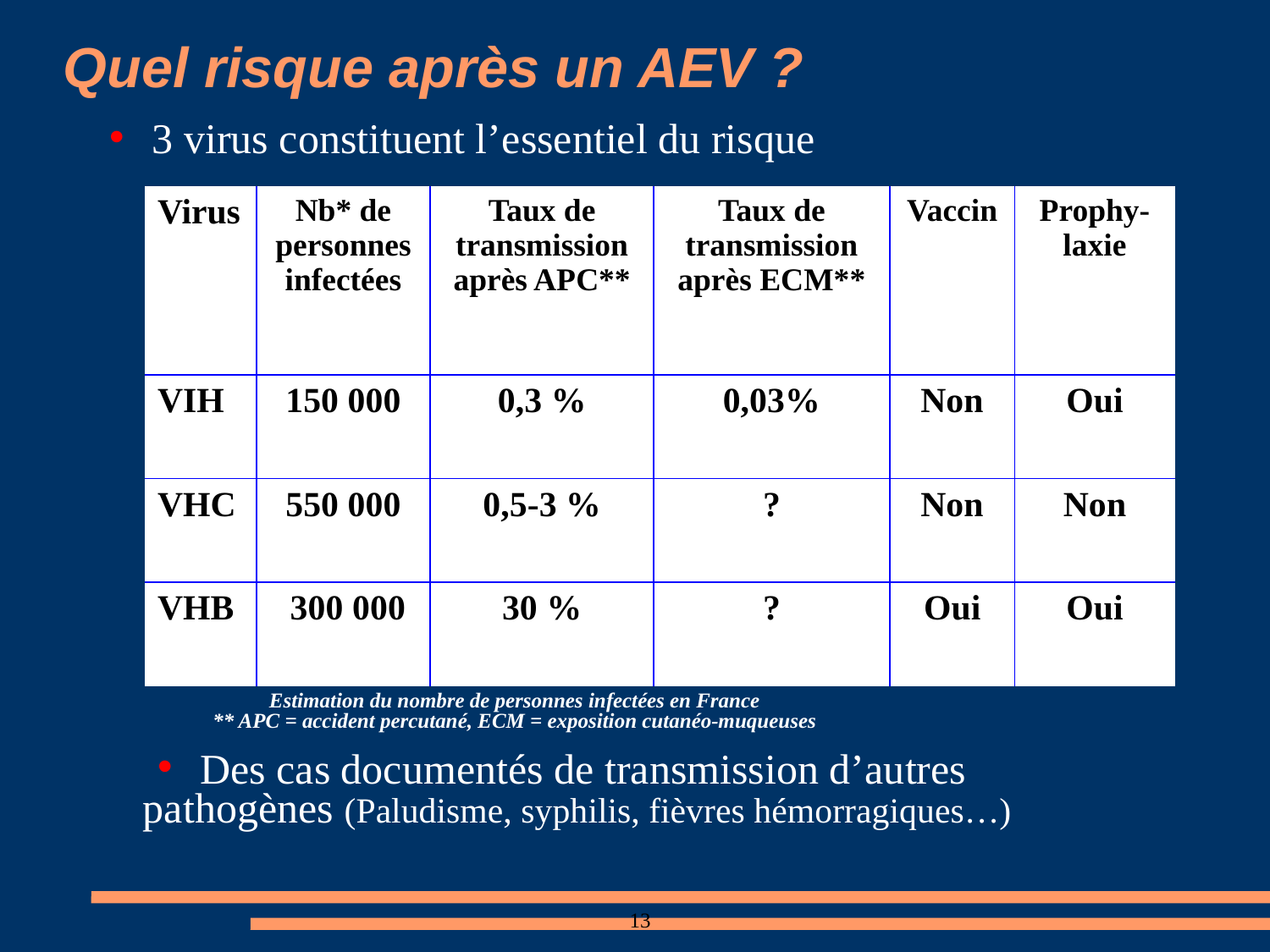

# Quel risque après un AEV ?
 3 virus constituent l’essentiel du risque
| Virus | Nb\* de personnes infectées | Taux de transmission après APC\*\* | Taux de transmission après ECM\*\* | Vaccin | Prophy-laxie |
| --- | --- | --- | --- | --- | --- |
| VIH | 150 000 | 0,3 % | 0,03% | Non | Oui |
| VHC | 550 000 | 0,5-3 % | ? | Non | Non |
| VHB | 300 000 | 30 % | ? | Oui | Oui |
Estimation du nombre de personnes infectées en France
** APC = accident percutané, ECM = exposition cutanéo-muqueuses
 Des cas documentés de transmission d’autres pathogènes (Paludisme, syphilis, fièvres hémorragiques…)
13